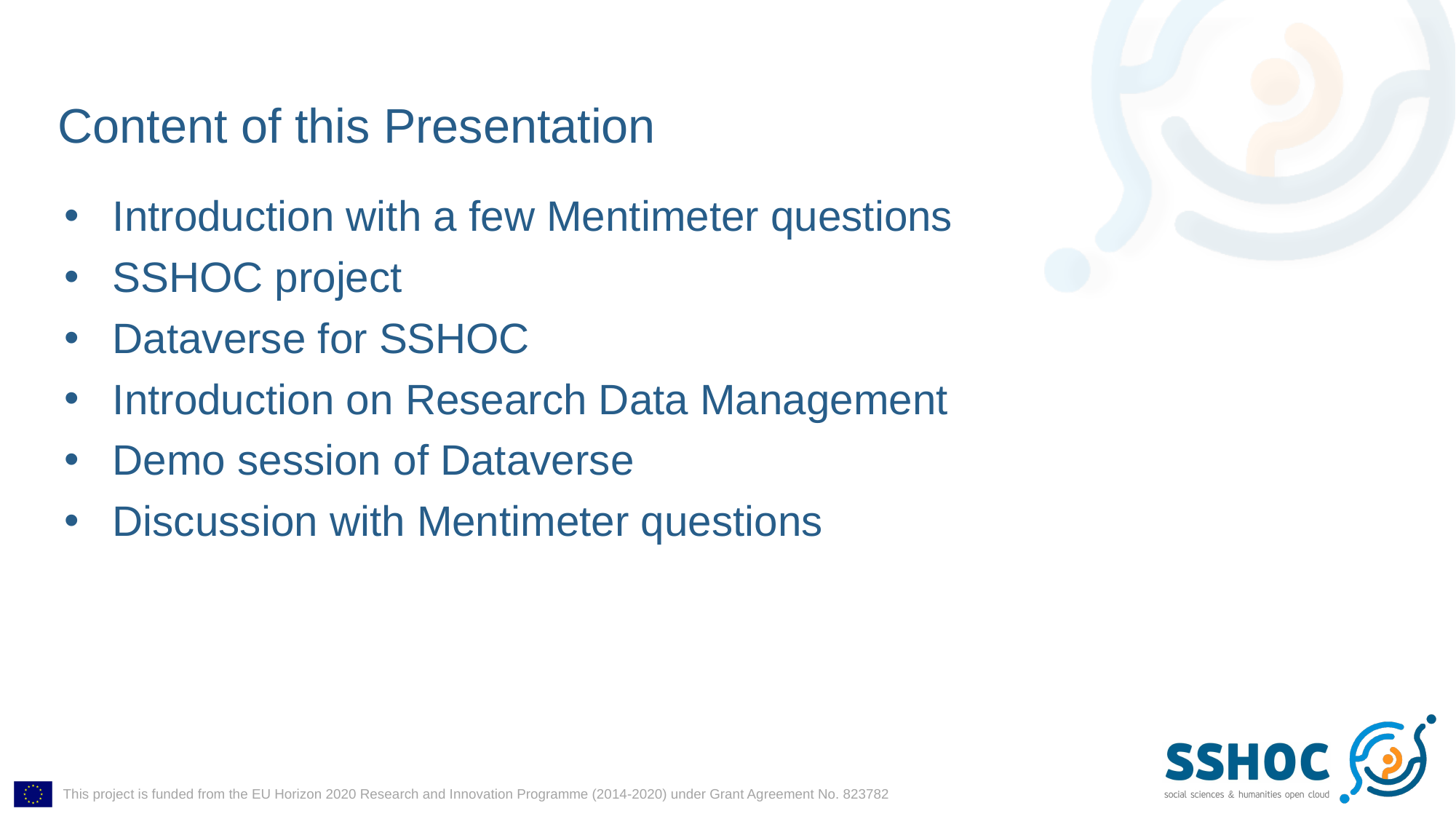

# Content of this Presentation
Introduction with a few Mentimeter questions
SSHOC project
Dataverse for SSHOC
Introduction on Research Data Management
Demo session of Dataverse
Discussion with Mentimeter questions